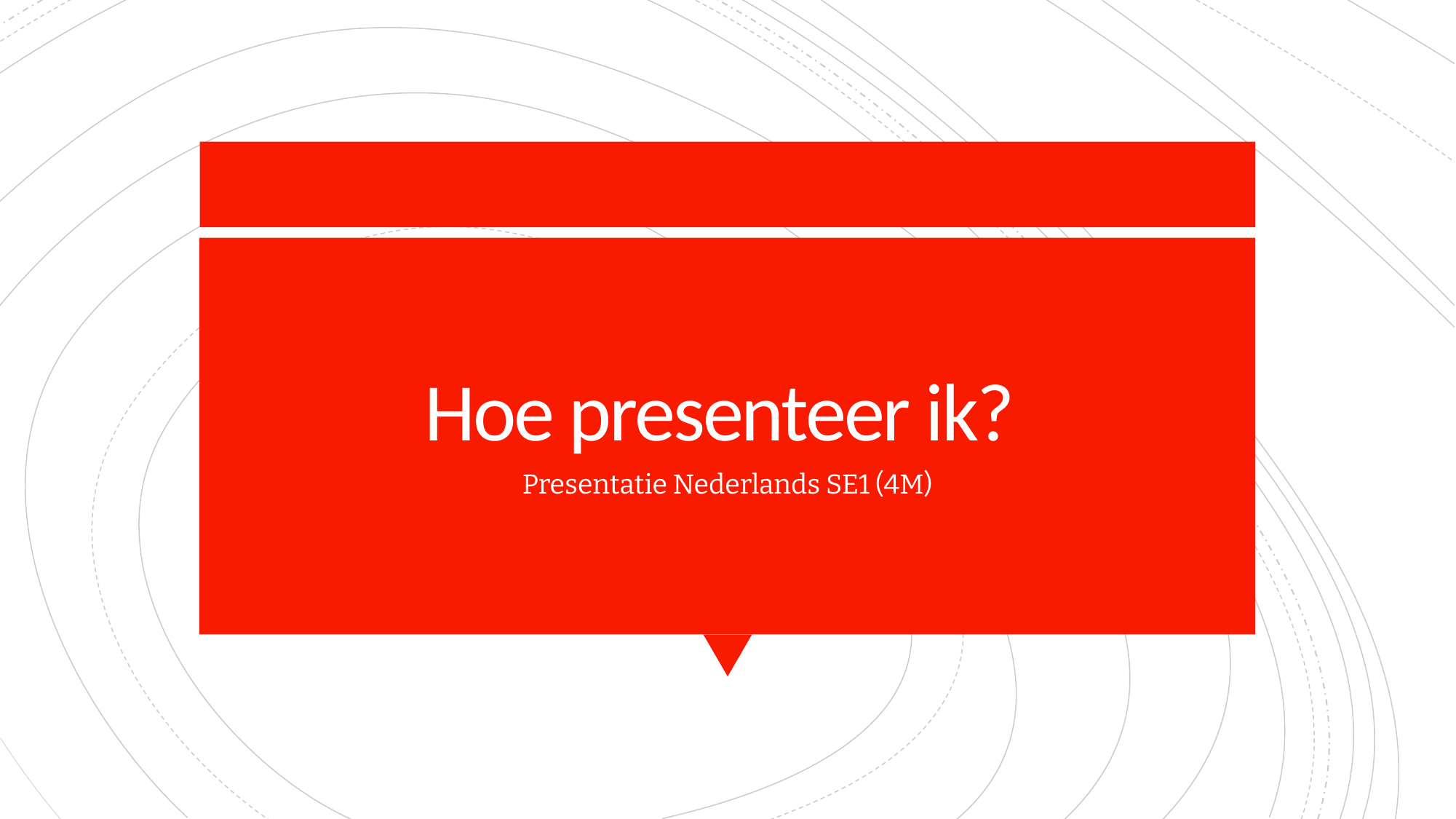

# Hoe presenteer ik?
Presentatie Nederlands SE1 (4M)